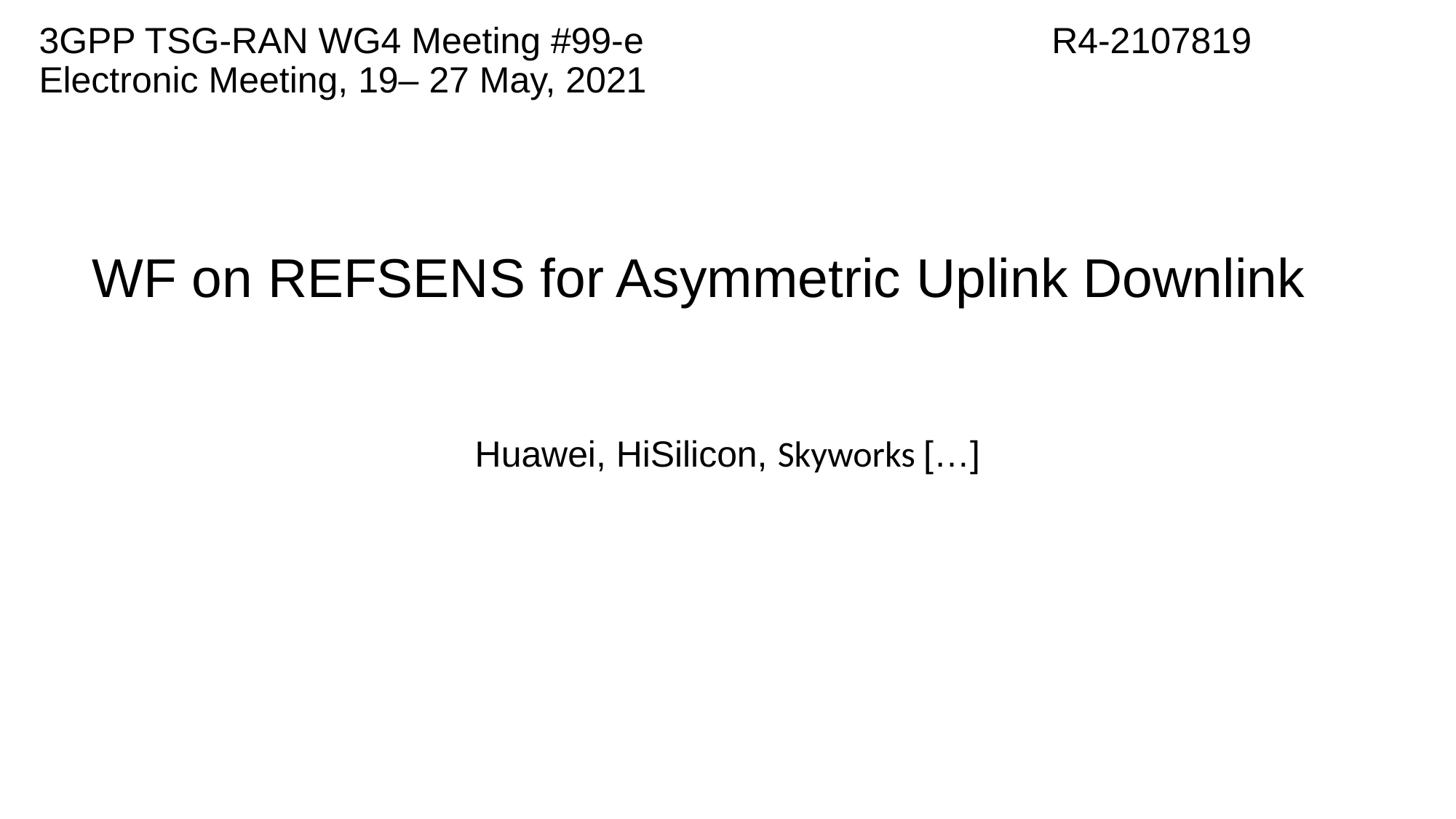

3GPP TSG-RAN WG4 Meeting #99-e				   R4-2107819 Electronic Meeting, 19– 27 May, 2021
# WF on REFSENS for Asymmetric Uplink Downlink
Huawei, HiSilicon, Skyworks […]